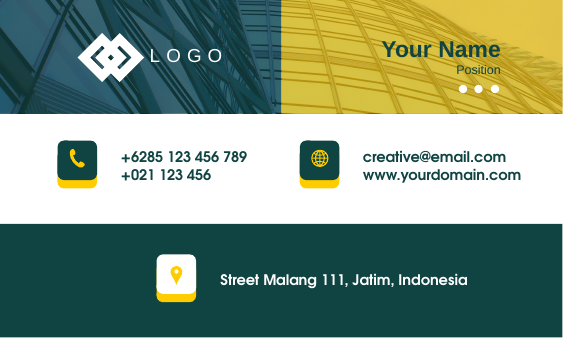

Your Name
Position
LOGO

+6285 123 456 789
+021 123 456

creative@email.com
www.yourdomain.com

Street Malang 111, Jatim, Indonesia